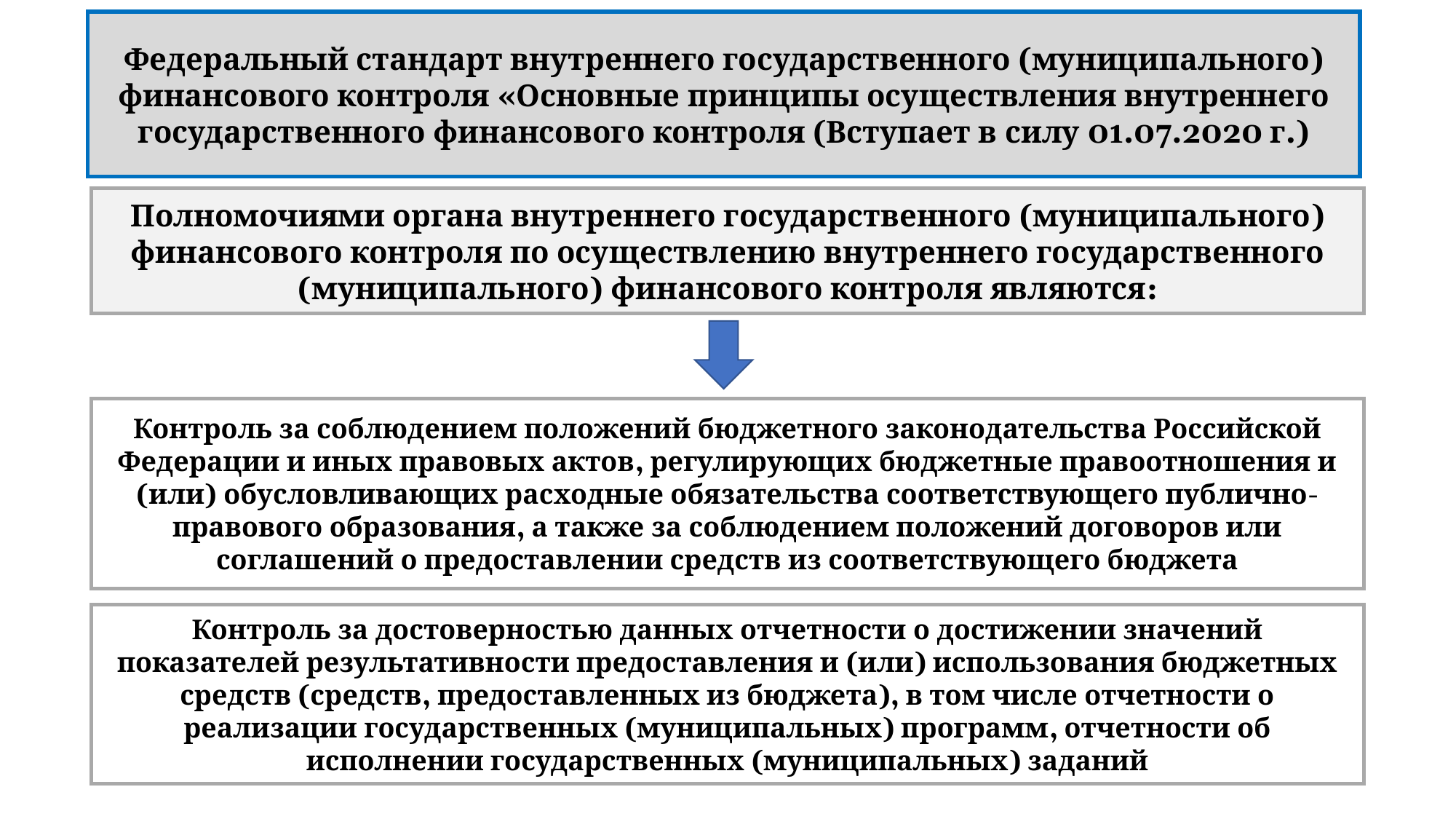

Федеральный стандарт внутреннего государственного (муниципального) финансового контроля «Основные принципы осуществления внутреннего государственного финансового контроля (Вступает в силу 01.07.2020 г.)
Полномочиями органа внутреннего государственного (муниципального) финансового контроля по осуществлению внутреннего государственного (муниципального) финансового контроля являются:

Контроль за соблюдением положений бюджетного законодательства Российской Федерации и иных правовых актов, регулирующих бюджетные правоотношения и (или) обусловливающих расходные обязательства соответствующего публично-правового образования, а также за соблюдением положений договоров или соглашений о предоставлении средств из соответствующего бюджета
Контроль за достоверностью данных отчетности о достижении значений показателей результативности предоставления и (или) использования бюджетных средств (средств, предоставленных из бюджета), в том числе отчетности о реализации государственных (муниципальных) программ, отчетности об исполнении государственных (муниципальных) заданий